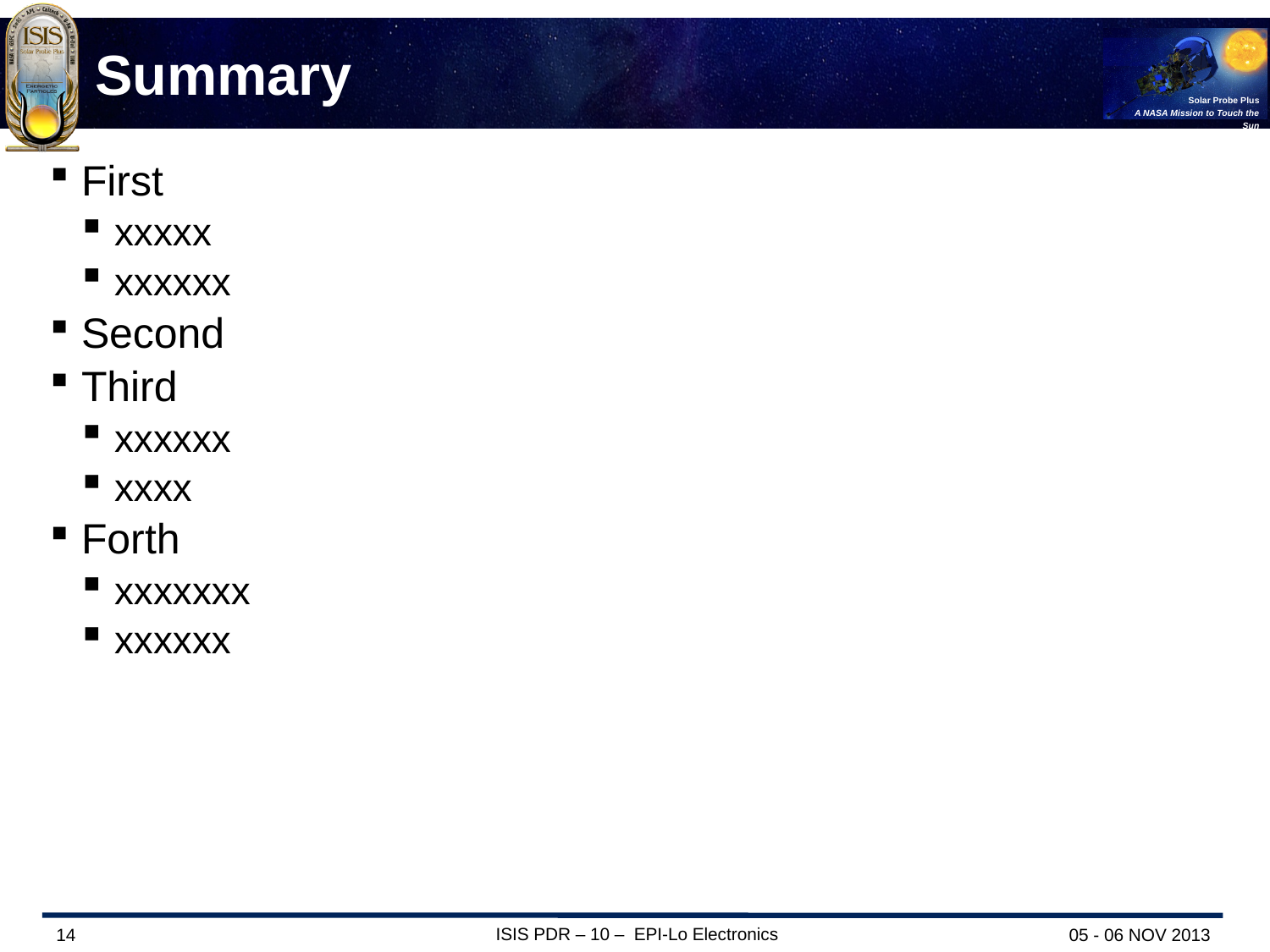

# Summary
First
xxxxx
xxxxxx
Second
Third
xxxxxx
xxxx
Forth
xxxxxxx
xxxxxx